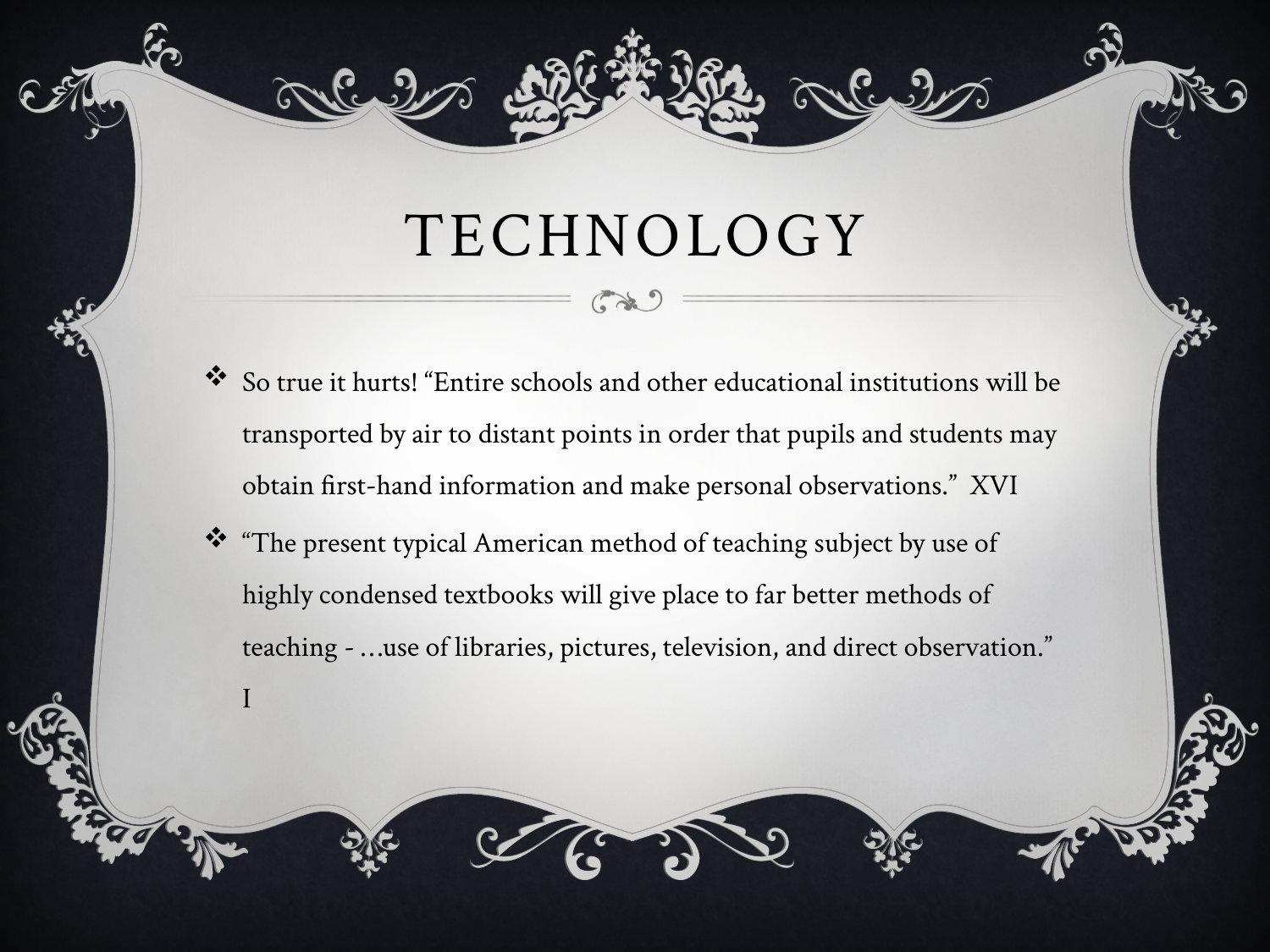

# Technology
So true it hurts! “Entire schools and other educational institutions will be transported by air to distant points in order that pupils and students may obtain first-hand information and make personal observations.”  XVI
“The present typical American method of teaching subject by use of highly condensed textbooks will give place to far better methods of teaching - …use of libraries, pictures, television, and direct observation.” I